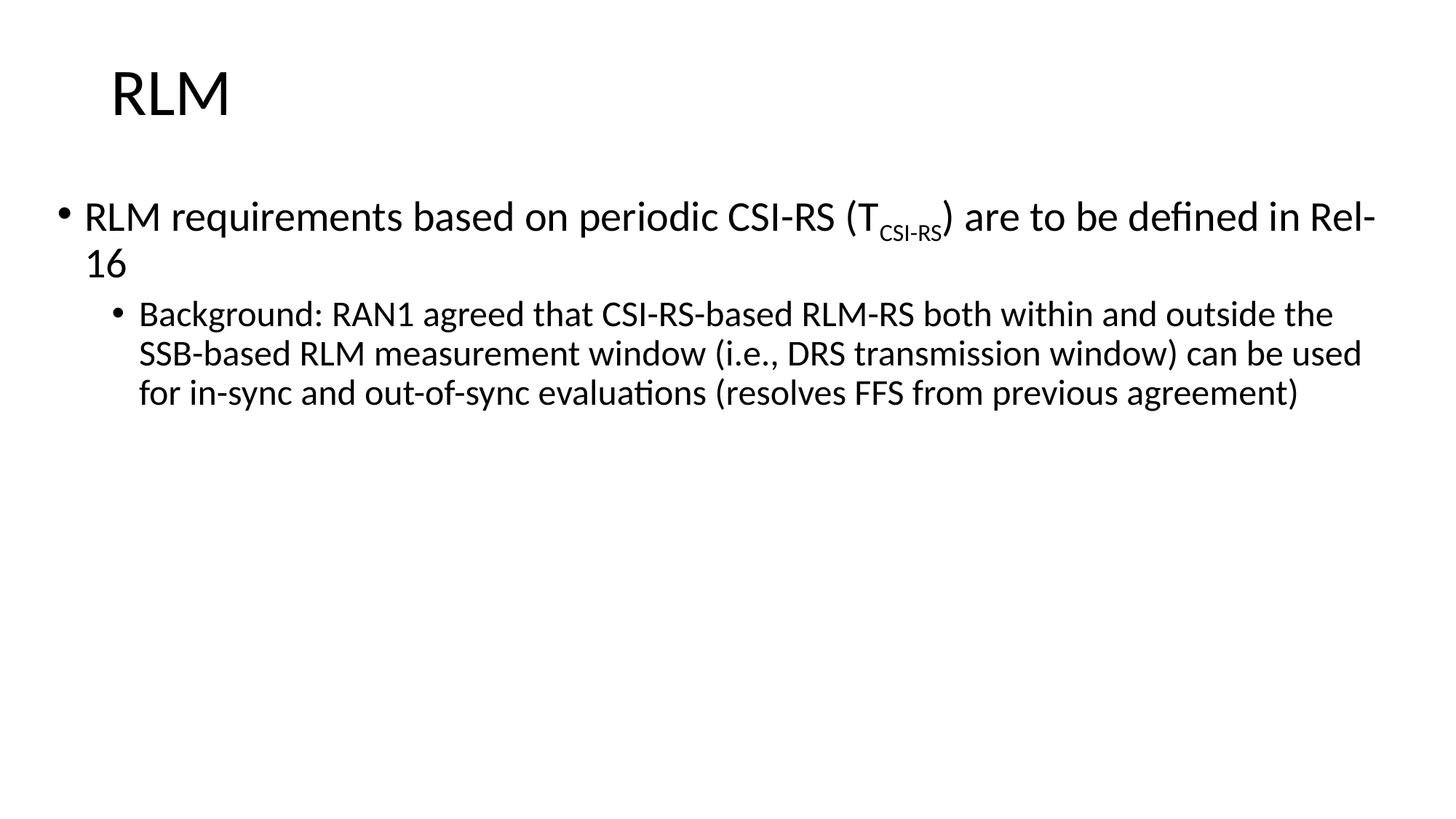

# RLM
RLM requirements based on periodic CSI-RS (TCSI-RS) are to be defined in Rel-16
Background: RAN1 agreed that CSI-RS-based RLM-RS both within and outside the SSB-based RLM measurement window (i.e., DRS transmission window) can be used for in-sync and out-of-sync evaluations (resolves FFS from previous agreement)